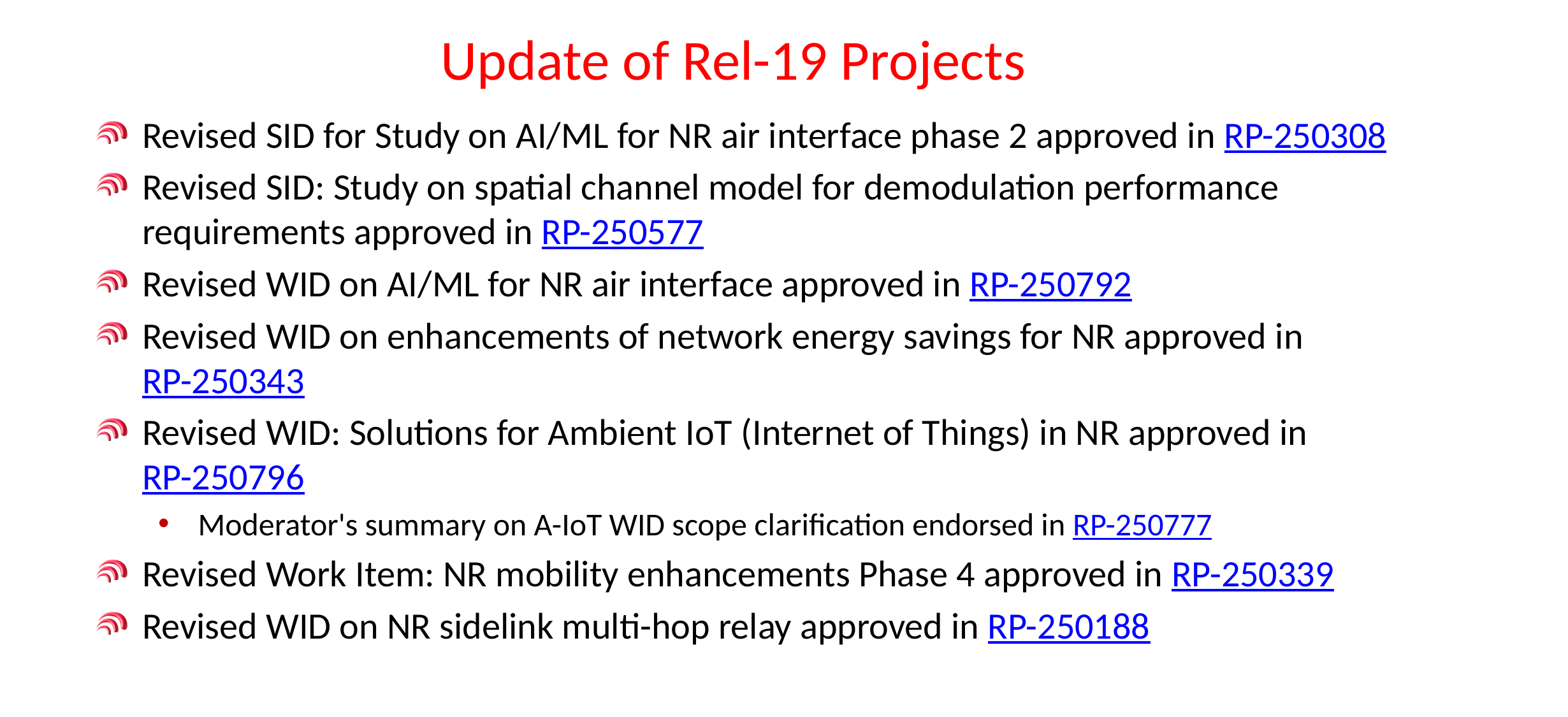

# Update of Rel-19 Projects
Revised SID for Study on AI/ML for NR air interface phase 2 approved in RP-250308
Revised SID: Study on spatial channel model for demodulation performance requirements approved in RP-250577
Revised WID on AI/ML for NR air interface approved in RP-250792
Revised WID on enhancements of network energy savings for NR approved in RP-250343
Revised WID: Solutions for Ambient IoT (Internet of Things) in NR approved in RP-250796
Moderator's summary on A-IoT WID scope clarification endorsed in RP-250777
Revised Work Item: NR mobility enhancements Phase 4 approved in RP-250339
Revised WID on NR sidelink multi-hop relay approved in RP-250188